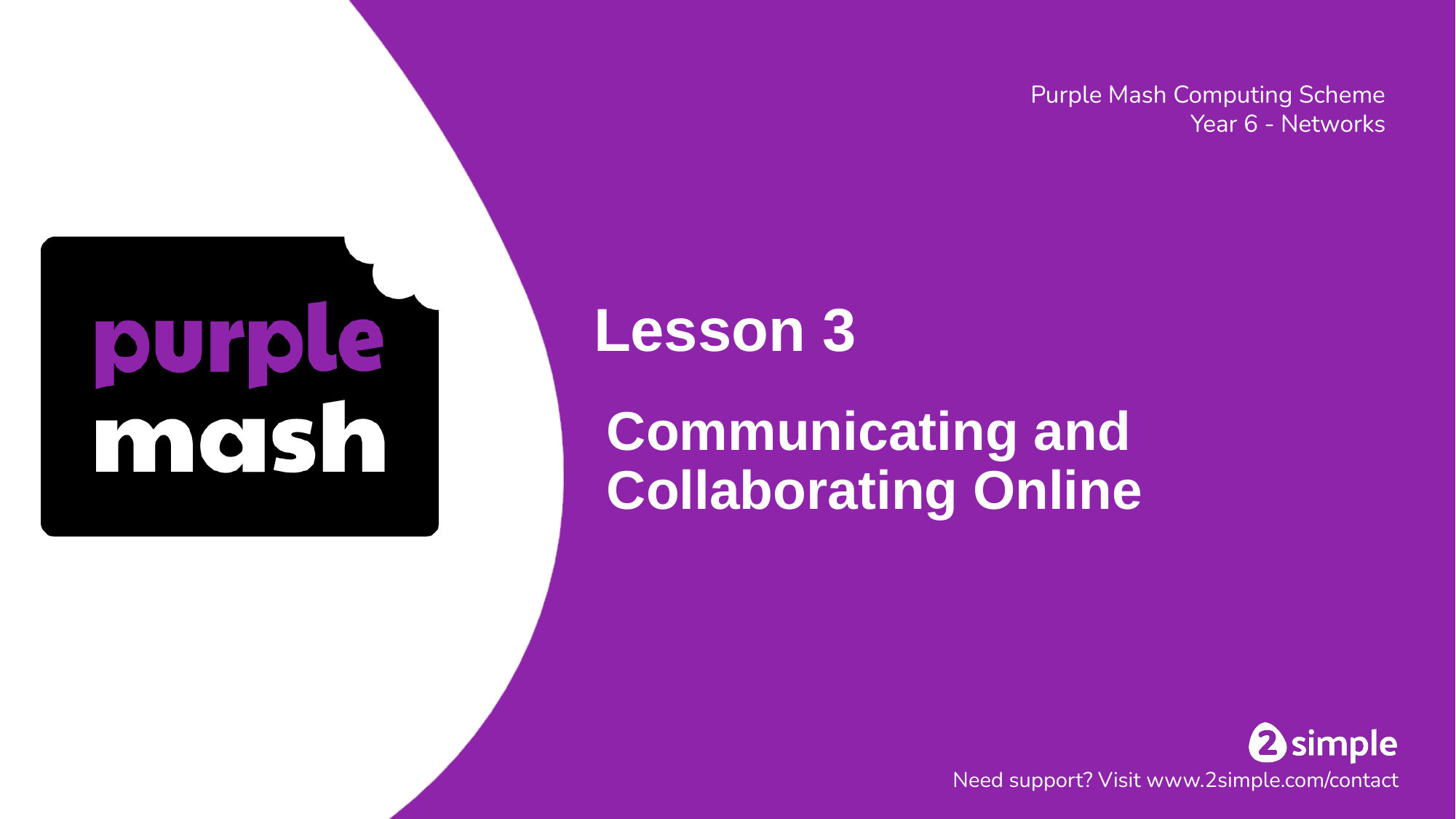

# Lesson 3
Communicating and Collaborating Online
Need support? Visit www.2simple.com/contact